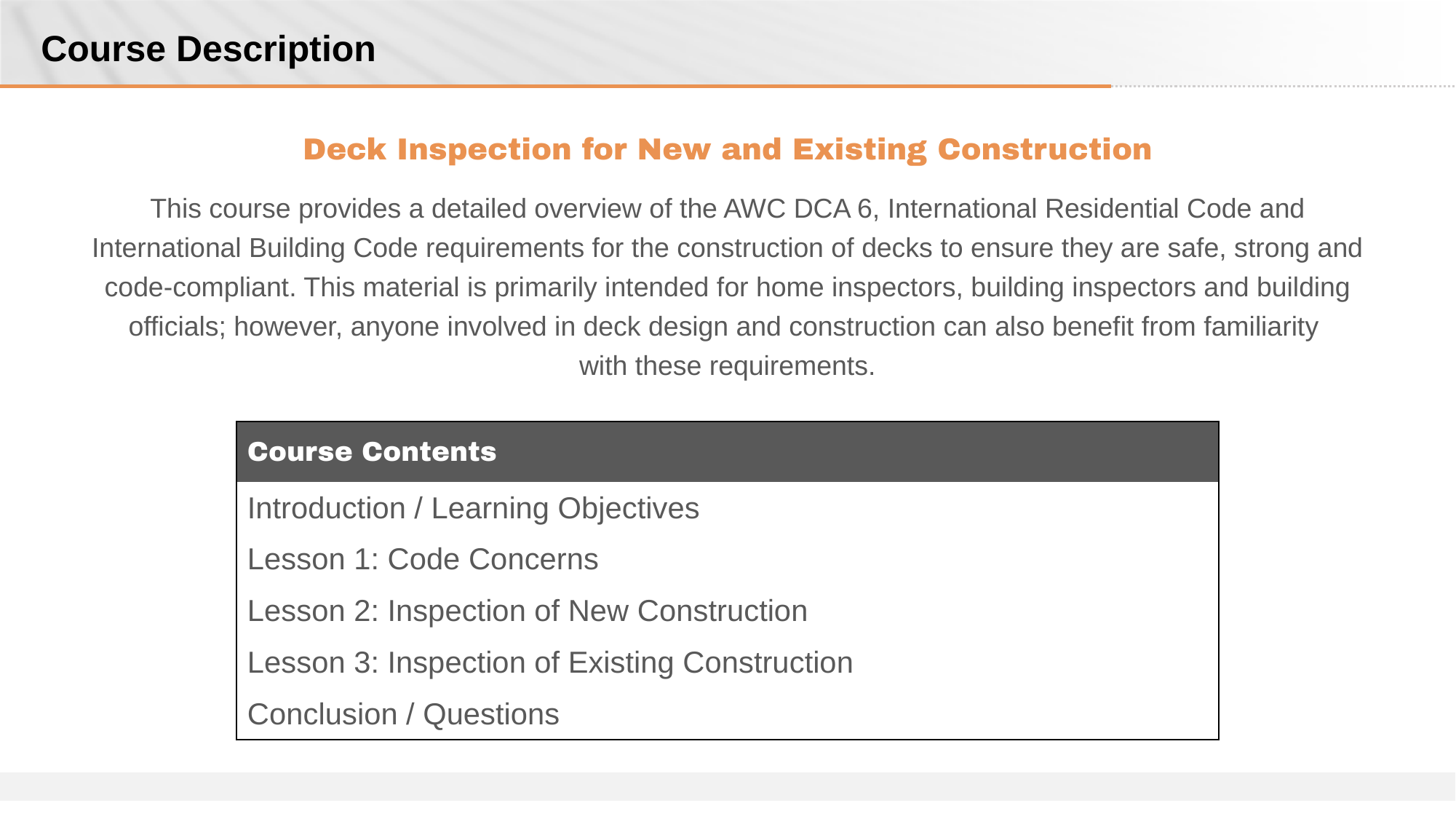

# Course Description
Deck Inspection for New and Existing Construction
This course provides a detailed overview of the AWC DCA 6, International Residential Code and International Building Code requirements for the construction of decks to ensure they are safe, strong and code-compliant. This material is primarily intended for home inspectors, building inspectors and building officials; however, anyone involved in deck design and construction can also benefit from familiarity
with these requirements.
| Course Contents |
| --- |
| Introduction / Learning Objectives |
| Lesson 1: Code Concerns |
| Lesson 2: Inspection of New Construction |
| Lesson 3: Inspection of Existing Construction |
| Conclusion / Questions |